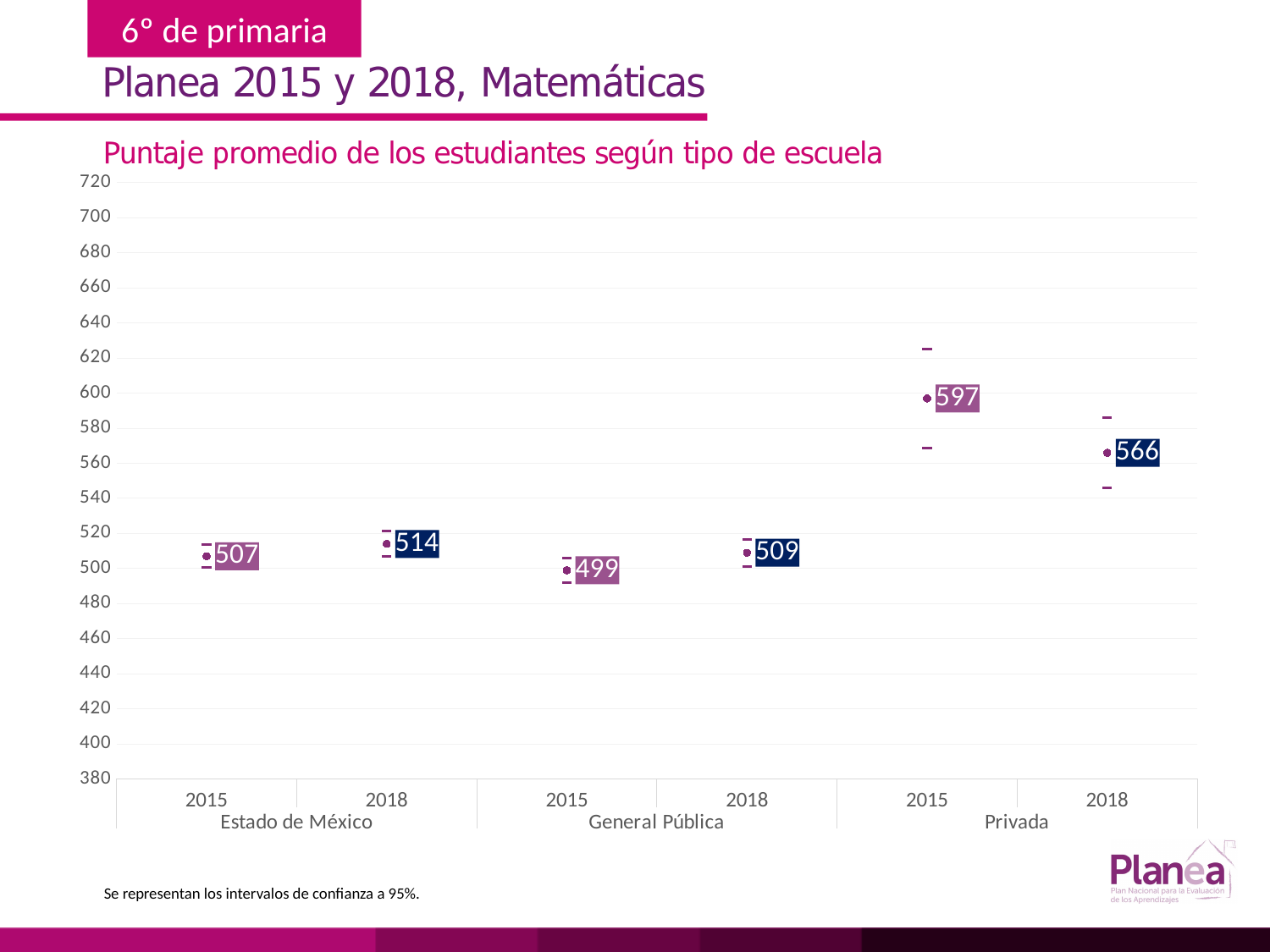

Planea 2015 y 2018, Matemáticas

Puntaje promedio de los estudiantes según tipo de escuela

### Chart

| Category |  |  |  |
|---|---|---|---|
| 2015 | 500.433 | 513.567 | 507.0 |
| 2018 | 506.836 | 521.164 | 514.0 |
| 2015 | 492.035 | 505.965 | 499.0 |
| 2018 | 501.239 | 516.761 | 509.0 |
| 2015 | 568.742 | 625.258 | 597.0 |
| 2018 | 545.901 | 586.099 | 566.0 |
Se representan los intervalos de confianza a 95%.